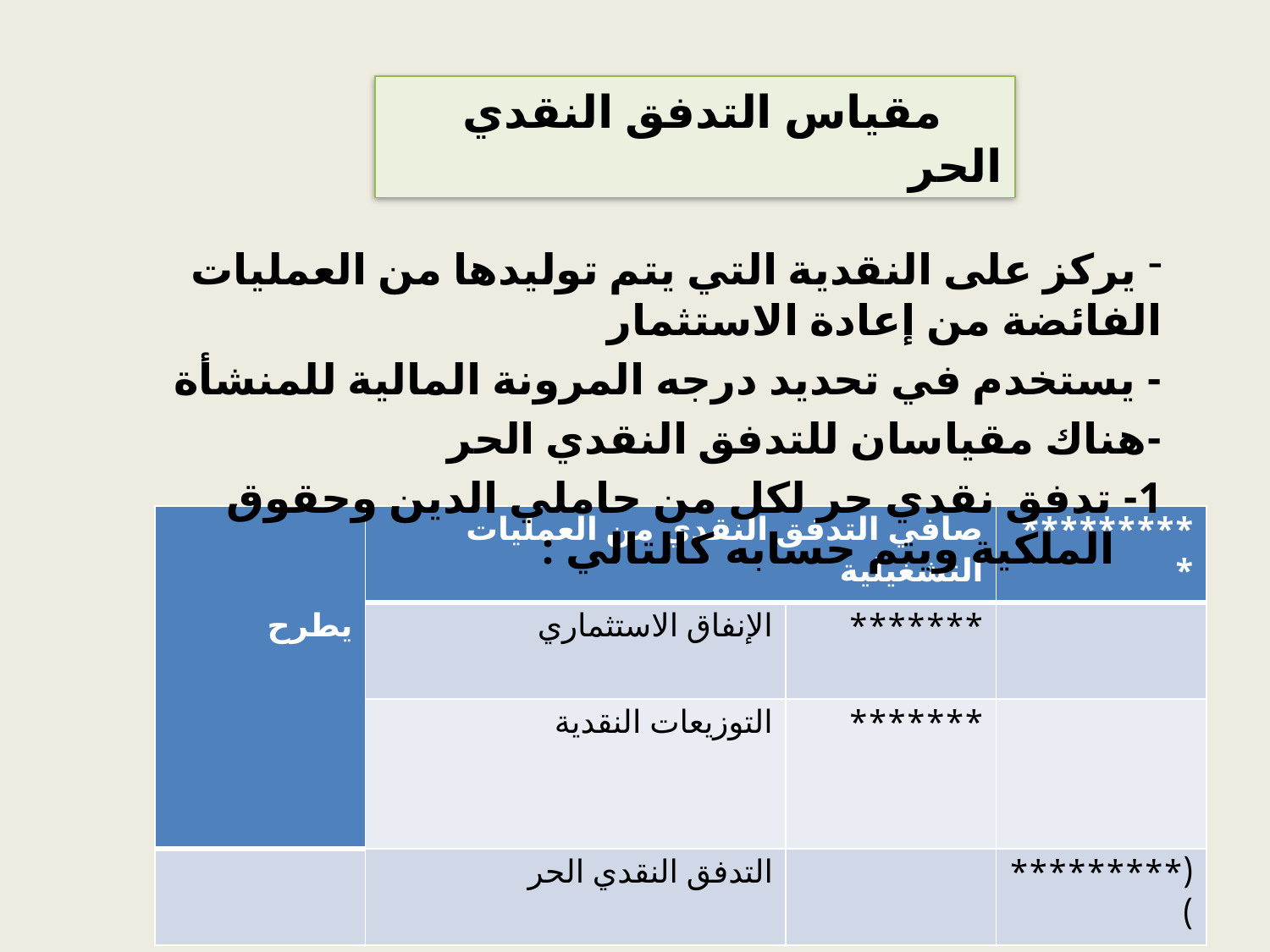

# مقياس التدفق النقدي الحر
 يركز على النقدية التي يتم توليدها من العمليات الفائضة من إعادة الاستثمار
- يستخدم في تحديد درجه المرونة المالية للمنشأة
-هناك مقياسان للتدفق النقدي الحر
1- تدفق نقدي حر لكل من حاملي الدين وحقوق الملكية ويتم حسابه كالتالي :
| يطرح | صافي التدفق النقدي من العمليات التشغيلية |  | \*\*\*\*\*\*\*\*\*\* |
| --- | --- | --- | --- |
|  | الإنفاق الاستثماري | \*\*\*\*\*\*\* |  |
|  | التوزيعات النقدية | \*\*\*\*\*\*\* |  |
|  | التدفق النقدي الحر |  | (\*\*\*\*\*\*\*\*\*) |